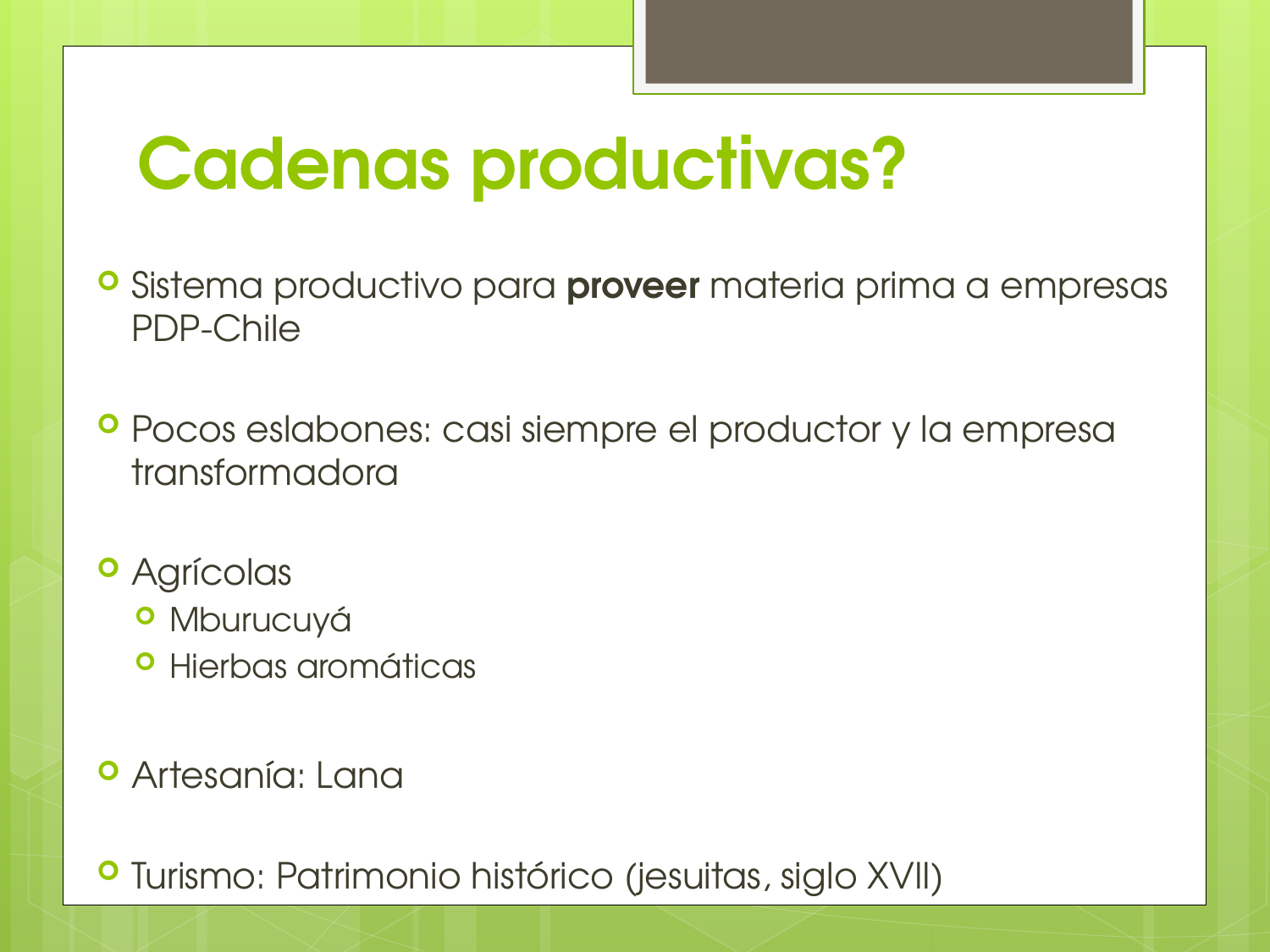

# Cadenas productivas?
Sistema productivo para proveer materia prima a empresas PDP-Chile

Pocos eslabones: casi siempre el productor y la empresa transformadora

Agrícolas
Mburucuyá
Hierbas aromáticas

Artesanía: Lana

Turismo: Patrimonio histórico (jesuitas, siglo XVII)